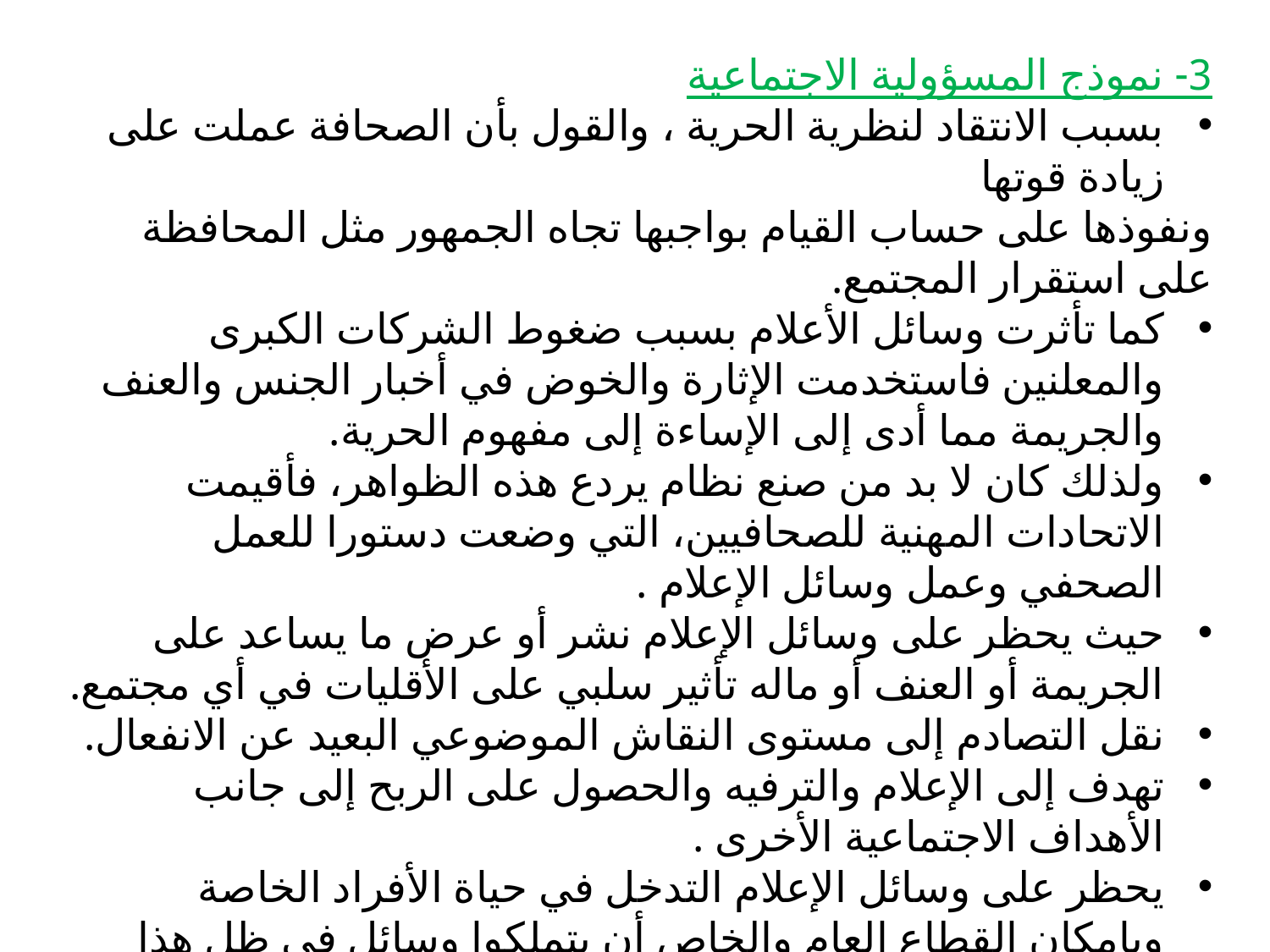

3- نموذج المسؤولية الاجتماعية
بسبب الانتقاد لنظرية الحرية ، والقول بأن الصحافة عملت على زيادة قوتها
ونفوذها على حساب القيام بواجبها تجاه الجمهور مثل المحافظة على استقرار المجتمع.
كما تأثرت وسائل الأعلام بسبب ضغوط الشركات الكبرى والمعلنين فاستخدمت الإثارة والخوض في أخبار الجنس والعنف والجريمة مما أدى إلى الإساءة إلى مفهوم الحرية.
ولذلك كان لا بد من صنع نظام يردع هذه الظواهر، فأقيمت الاتحادات المهنية للصحافيين، التي وضعت دستورا للعمل الصحفي وعمل وسائل الإعلام .
حيث يحظر على وسائل الإعلام نشر أو عرض ما يساعد على الجريمة أو العنف أو ماله تأثير سلبي على الأقليات في أي مجتمع.
نقل التصادم إلى مستوى النقاش الموضوعي البعيد عن الانفعال.
تهدف إلى الإعلام والترفيه والحصول على الربح إلى جانب الأهداف الاجتماعية الأخرى .
يحظر على وسائل الإعلام التدخل في حياة الأفراد الخاصة وبإمكان القطاع العام والخاص أن يتملكوا وسائل في ظل هذا النموذج .